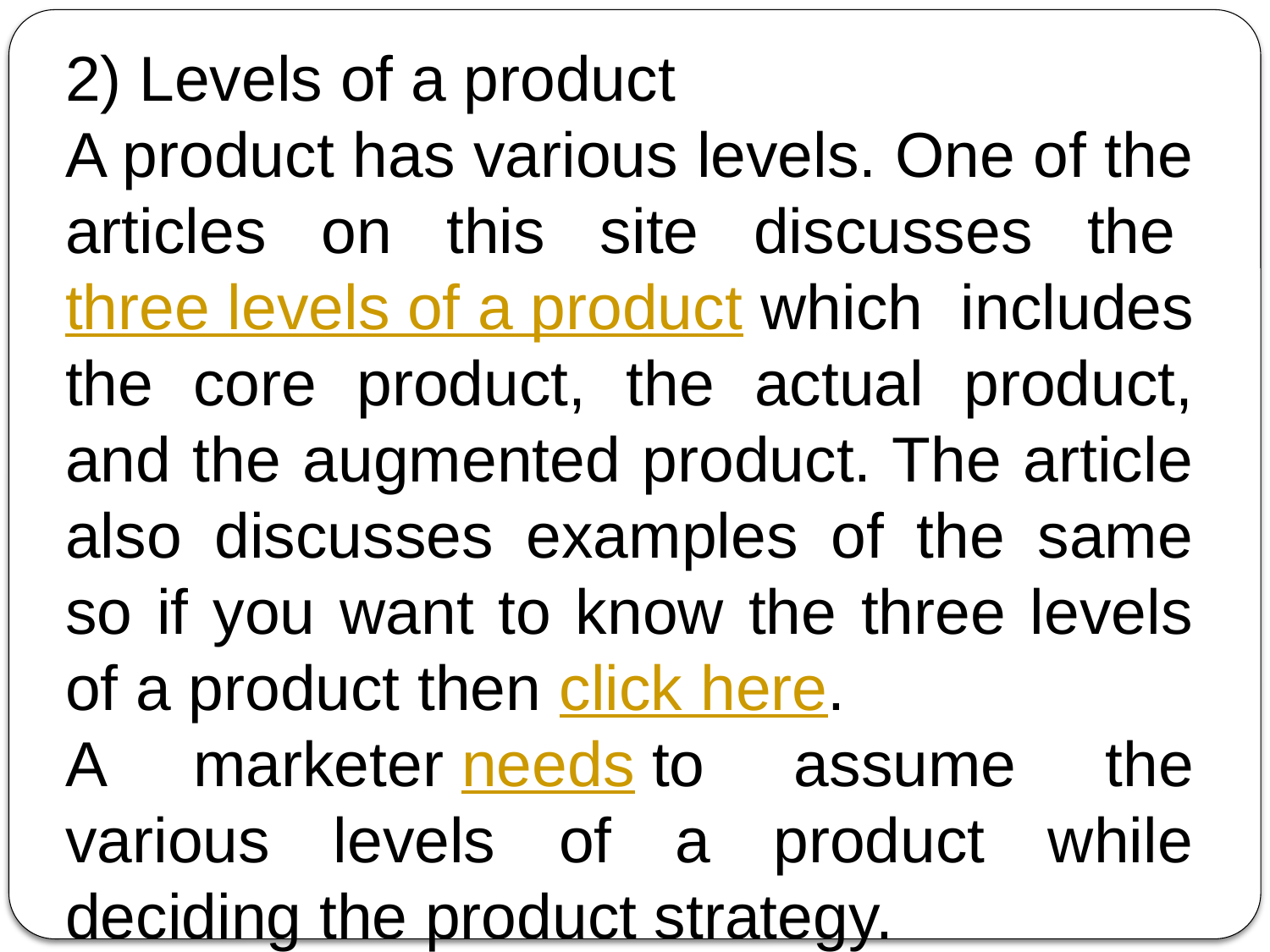

2) Levels of a product
A product has various levels. One of the articles on this site discusses the three levels of a product which includes the core product, the actual product, and the augmented product. The article also discusses examples of the same so if you want to know the three levels of a product then click here.
A marketer needs to assume the various levels of a product while deciding the product strategy.